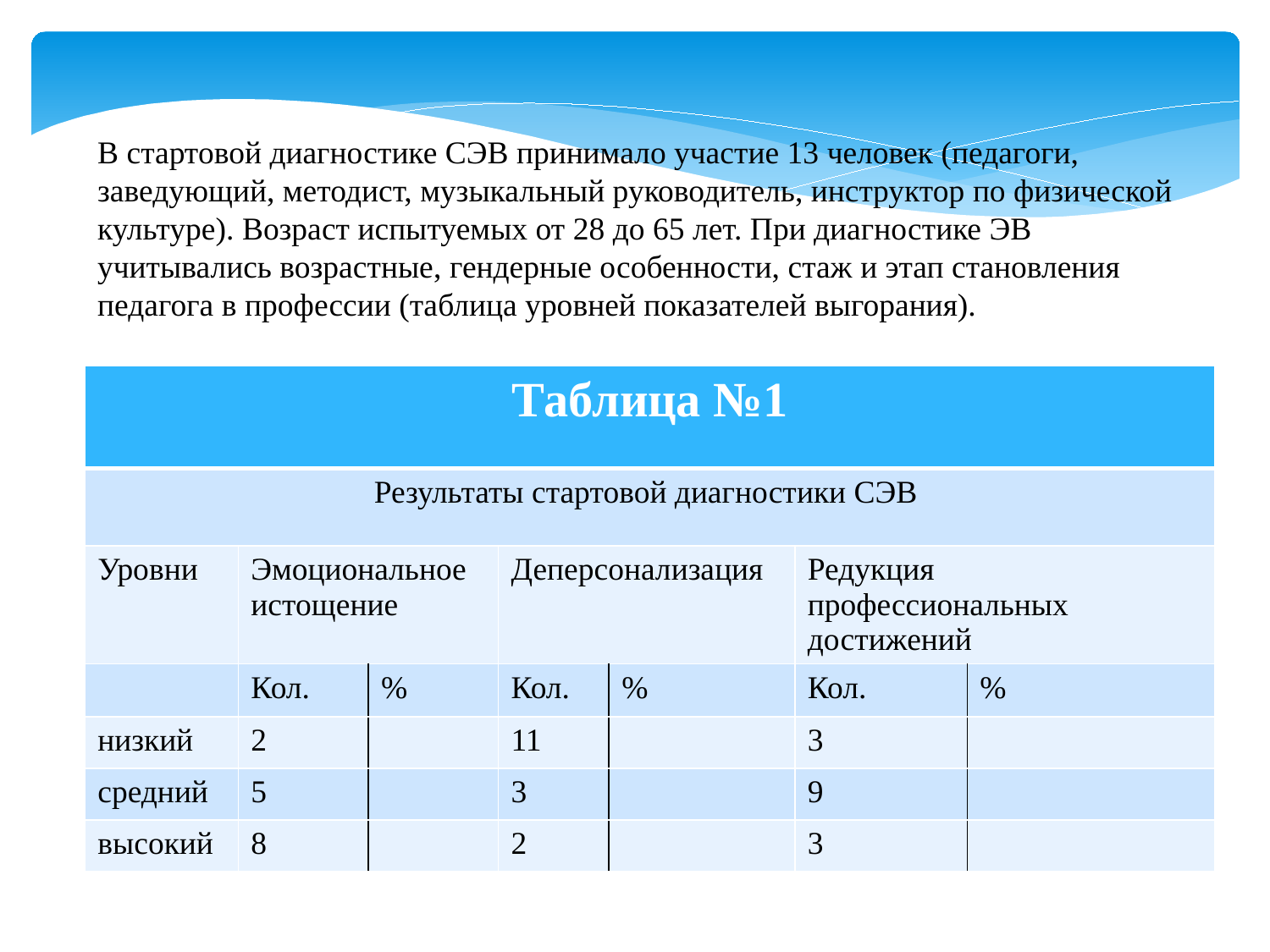

В стартовой диагностике СЭВ принимало участие 13 человек (педагоги, заведующий, методист, музыкальный руководитель, инструктор по физической культуре). Возраст испытуемых от 28 до 65 лет. При диагностике ЭВ учитывались возрастные, гендерные особенности, стаж и этап становления педагога в профессии (таблица уровней показателей выгорания).
| Таблица №1 |  |  |  |  |  |  |
| --- | --- | --- | --- | --- | --- | --- |
| Результаты стартовой диагностики СЭВ |  |  |  |  |  |  |
| Уровни | Эмоциональное истощение |  | Деперсонализация |  | Редукция профессиональных достижений |  |
|  | Кол. | % | Кол. | % | Кол. | % |
| низкий | 2 |  | 11 |  | 3 |  |
| средний | 5 |  | 3 |  | 9 |  |
| высокий | 8 |  | 2 |  | 3 |  |